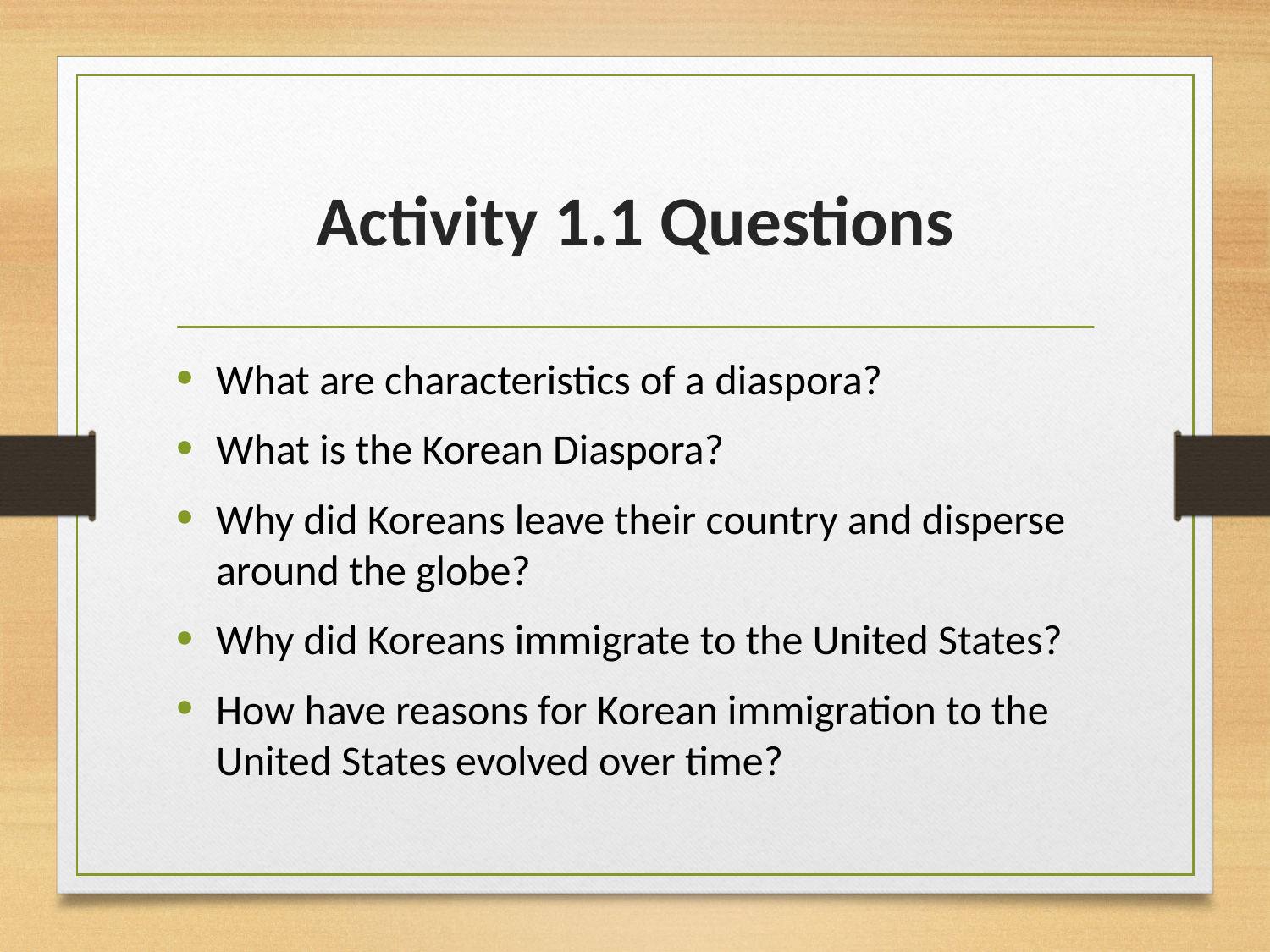

# Activity 1.1 Questions
What are characteristics of a diaspora?
What is the Korean Diaspora?
Why did Koreans leave their country and disperse around the globe?
Why did Koreans immigrate to the United States?
How have reasons for Korean immigration to the United States evolved over time?